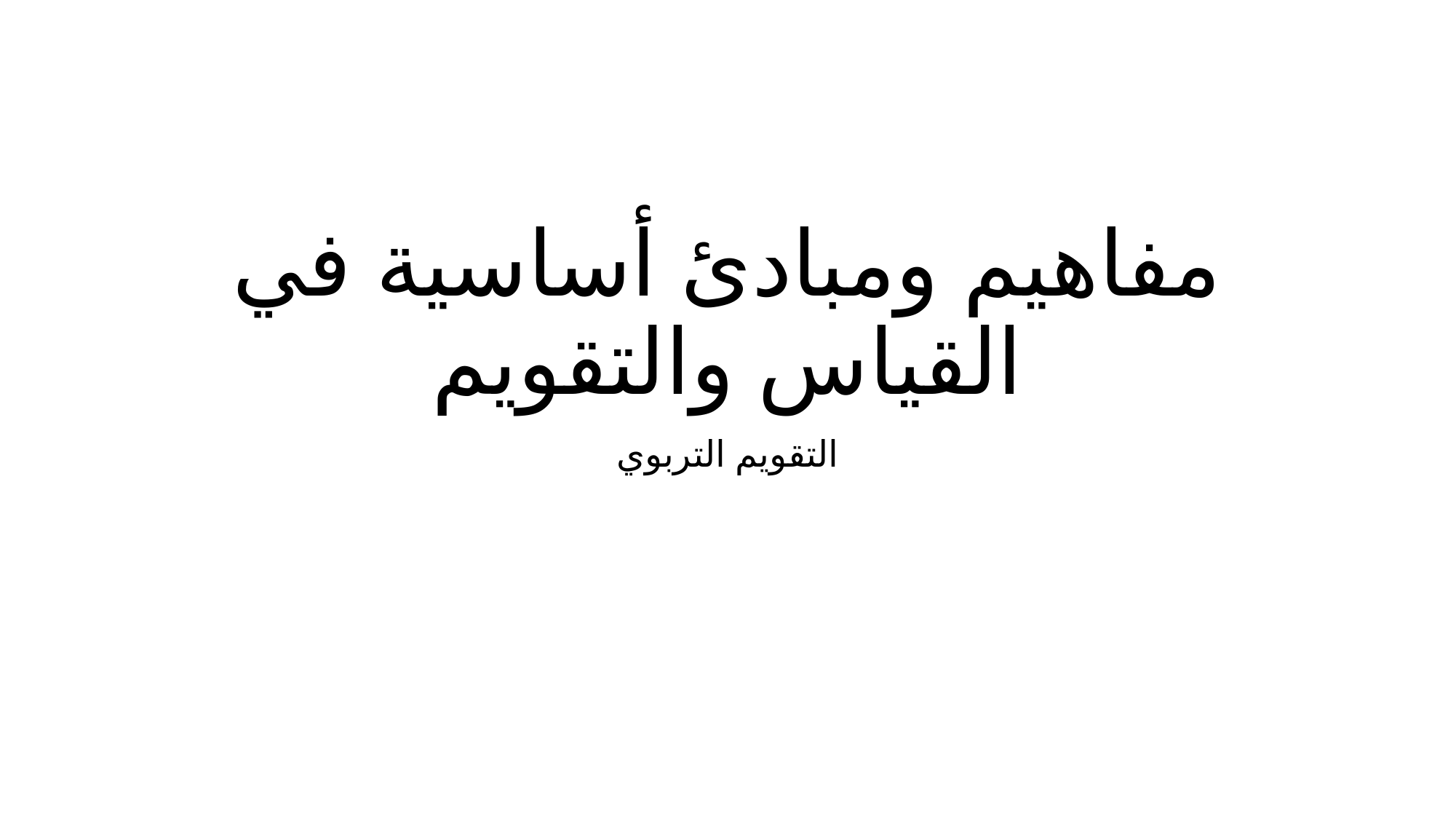

# مفاهيم ومبادئ أساسية في القياس والتقويم
التقويم التربوي